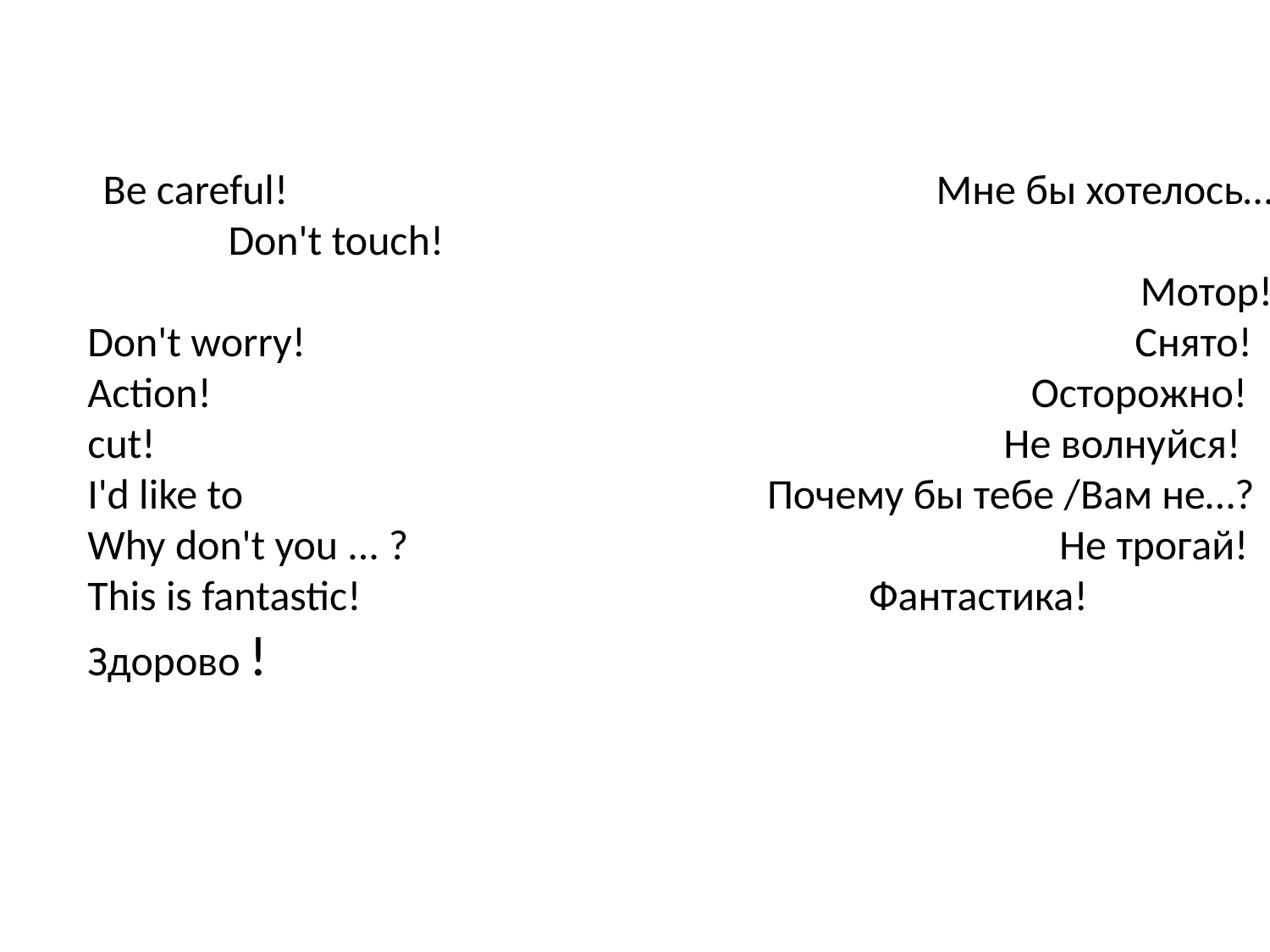

Be careful!                                                                    Мне бы хотелось…
Don't touch!                                                                                        Мотор!
Don't worry!                                                                                       Снято!
Action!                                                                                      Осторожно!
cut!                                                                                         Не волнуйся!
I'd like to                                                       Почему бы тебе /Вам не…?
Why don't you ... ?	                                                              Не трогай!
This is fantastic!	                                          Фантастика! Здорово !